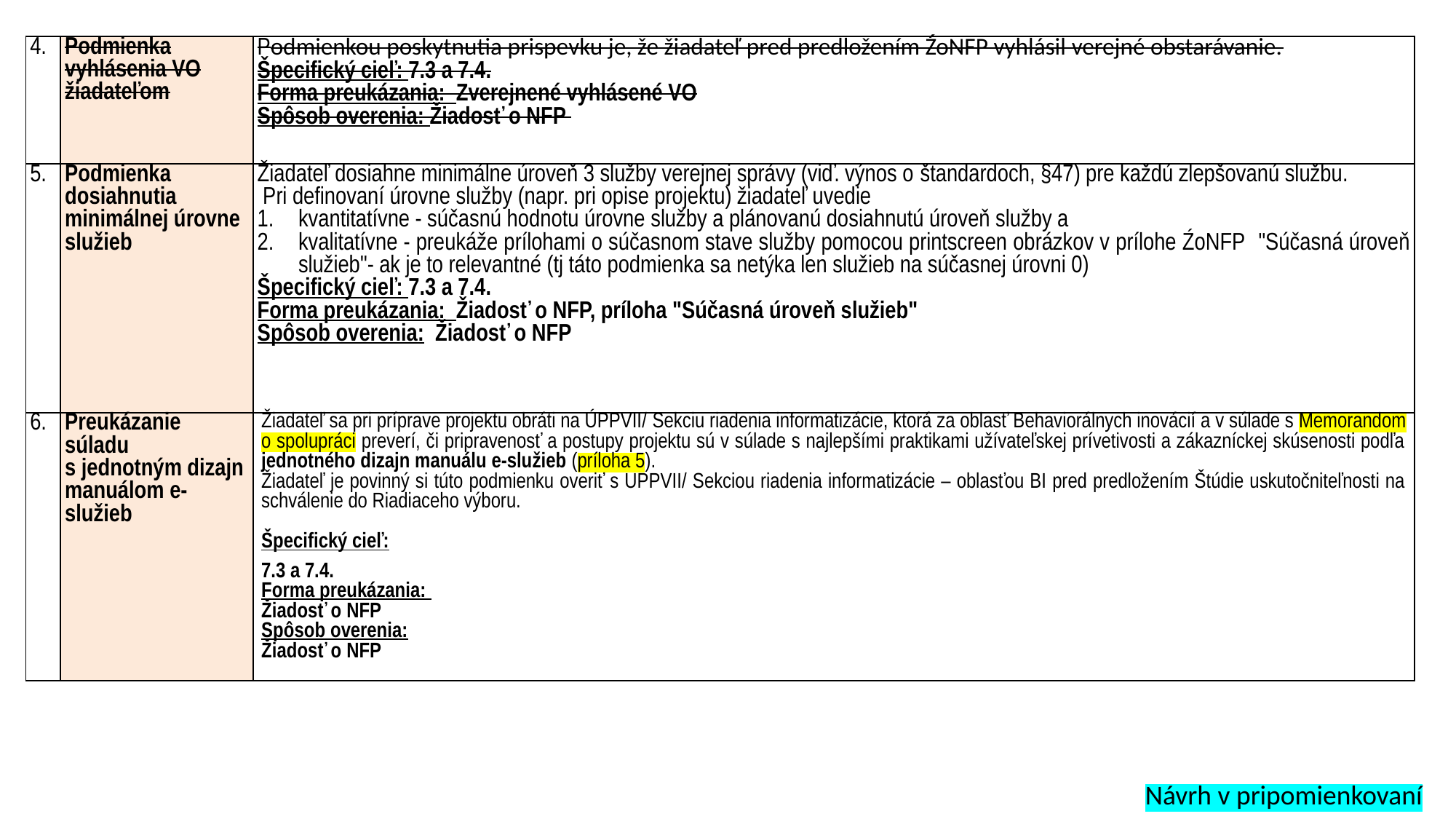

| 4. | Podmienka vyhlásenia VO žiadateľom | Podmienkou poskytnutia prispevku je, že žiadateľ pred predložením ŹoNFP vyhlásil verejné obstarávanie. Špecifický cieľ: 7.3 a 7.4. Forma preukázania: Zverejnené vyhlásené VO Spôsob overenia: Žiadosť o NFP |
| --- | --- | --- |
| 5. | Podmienka dosiahnutia minimálnej úrovne služieb | Žiadateľ dosiahne minimálne úroveň 3 služby verejnej správy (viď. výnos o štandardoch, §47) pre každú zlepšovanú službu.  Pri definovaní úrovne služby (napr. pri opise projektu) žiadateľ uvedie kvantitatívne - súčasnú hodnotu úrovne služby a plánovanú dosiahnutú úroveň služby a kvalitatívne - preukáže prílohami o súčasnom stave služby pomocou printscreen obrázkov v prílohe ŹoNFP "Súčasná úroveň služieb"- ak je to relevantné (tj táto podmienka sa netýka len služieb na súčasnej úrovni 0) Špecifický cieľ: 7.3 a 7.4. Forma preukázania: Žiadosť o NFP, príloha "Súčasná úroveň služieb" Spôsob overenia: Žiadosť o NFP |
| 6. | Preukázanie súladu s jednotným dizajn manuálom e-služieb | Žiadateľ sa pri príprave projektu obráti na ÚPPVII/ Sekciu riadenia informatizácie, ktorá za oblasť Behaviorálnych inovácií a v súlade s Memorandom o spolupráci preverí, či pripravenosť a postupy projektu sú v súlade s najlepšími praktikami užívateľskej prívetivosti a zákazníckej skúsenosti podľa jednotného dizajn manuálu e-služieb (príloha 5). Žiadateľ je povinný si túto podmienku overiť s UPPVII/ Sekciou riadenia informatizácie – oblasťou BI pred predložením Štúdie uskutočniteľnosti na schválenie do Riadiaceho výboru.   Špecifický cieľ: 7.3 a 7.4. Forma preukázania: Žiadosť o NFP Spôsob overenia: Žiadosť o NFP |
Návrh v pripomienkovaní